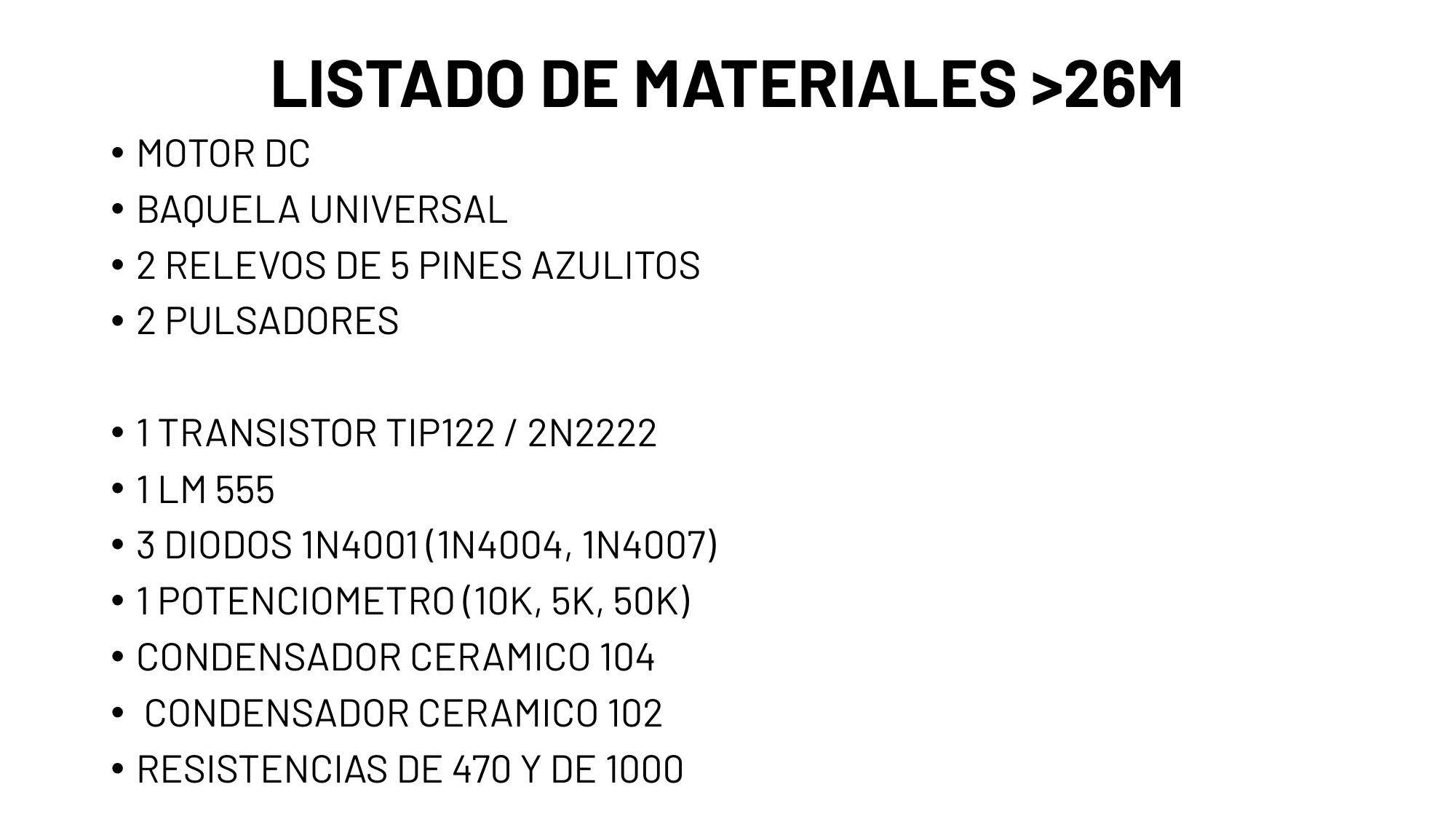

# LISTADO DE MATERIALES >26M
MOTOR DC
BAQUELA UNIVERSAL
2 RELEVOS DE 5 PINES AZULITOS
2 PULSADORES

1 TRANSISTOR TIP122 / 2N2222
1 LM 555
3 DIODOS 1N4001 (1N4004, 1N4007)
1 POTENCIOMETRO (10K, 5K, 50K)
CONDENSADOR CERAMICO 104
 CONDENSADOR CERAMICO 102
RESISTENCIAS DE 470 Y DE 1000